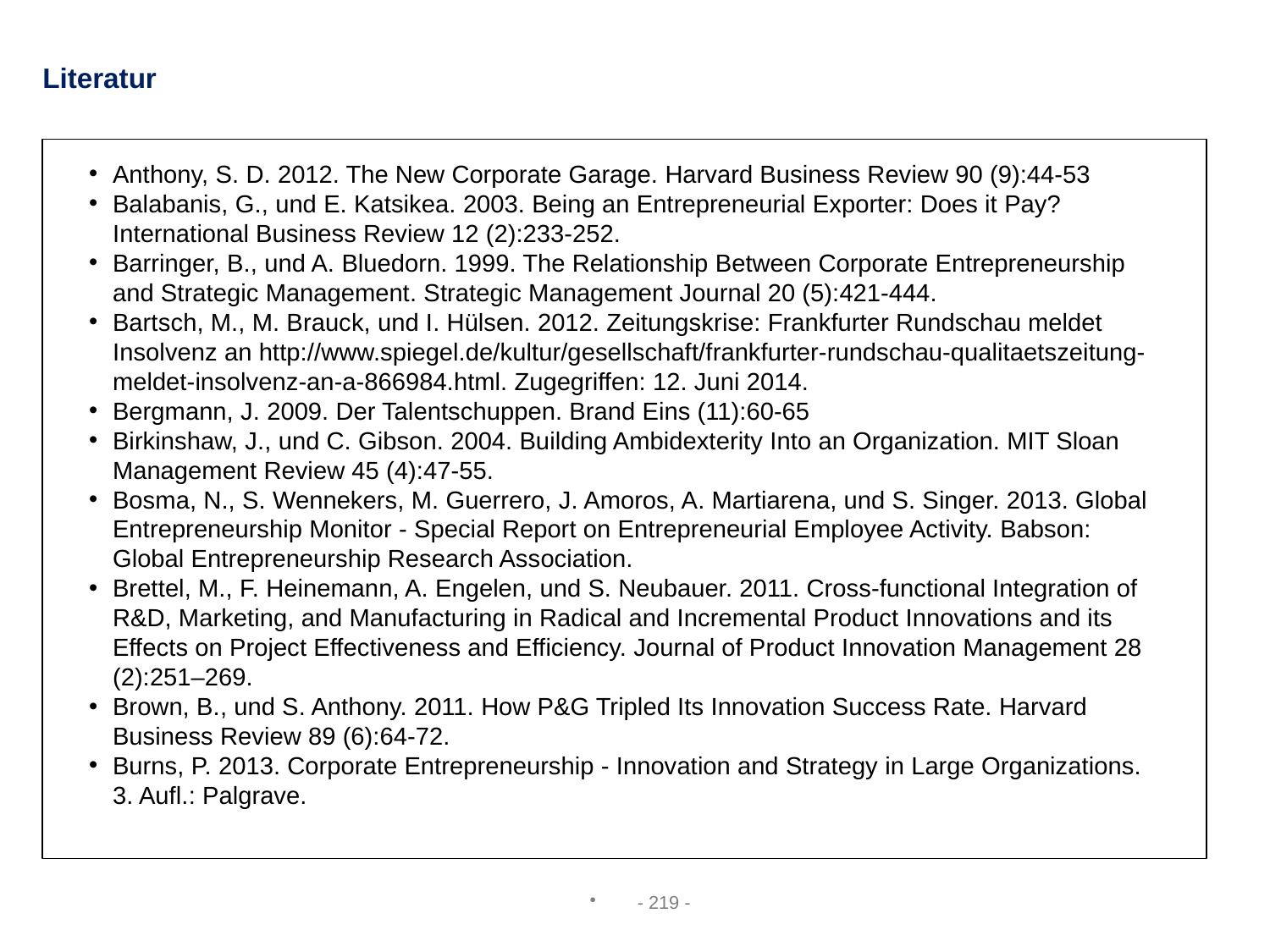

Literatur

Anthony, S. D. 2012. The New Corporate Garage. Harvard Business Review 90 (9):44-53
Balabanis, G., und E. Katsikea. 2003. Being an Entrepreneurial Exporter: Does it Pay? International Business Review 12 (2):233-252.
Barringer, B., und A. Bluedorn. 1999. The Relationship Between Corporate Entrepreneurship and Strategic Management. Strategic Management Journal 20 (5):421-444.
Bartsch, M., M. Brauck, und I. Hülsen. 2012. Zeitungskrise: Frankfurter Rundschau meldet Insolvenz an http://www.spiegel.de/kultur/gesellschaft/frankfurter-rundschau-qualitaetszeitung-meldet-insolvenz-an-a-866984.html. Zugegriffen: 12. Juni 2014.
Bergmann, J. 2009. Der Talentschuppen. Brand Eins (11):60-65
Birkinshaw, J., und C. Gibson. 2004. Building Ambidexterity Into an Organization. MIT Sloan Management Review 45 (4):47-55.
Bosma, N., S. Wennekers, M. Guerrero, J. Amoros, A. Martiarena, und S. Singer. 2013. Global Entrepreneurship Monitor - Special Report on Entrepreneurial Employee Activity. Babson: Global Entrepreneurship Research Association.
Brettel, M., F. Heinemann, A. Engelen, und S. Neubauer. 2011. Cross-functional Integration of R&D, Marketing, and Manufacturing in Radical and Incremental Product Innovations and its Effects on Project Effectiveness and Efficiency. Journal of Product Innovation Management 28 (2):251–269.
Brown, B., und S. Anthony. 2011. How P&G Tripled Its Innovation Success Rate. Harvard Business Review 89 (6):64-72.
Burns, P. 2013. Corporate Entrepreneurship - Innovation and Strategy in Large Organizations. 3. Aufl.: Palgrave.
- 219 -